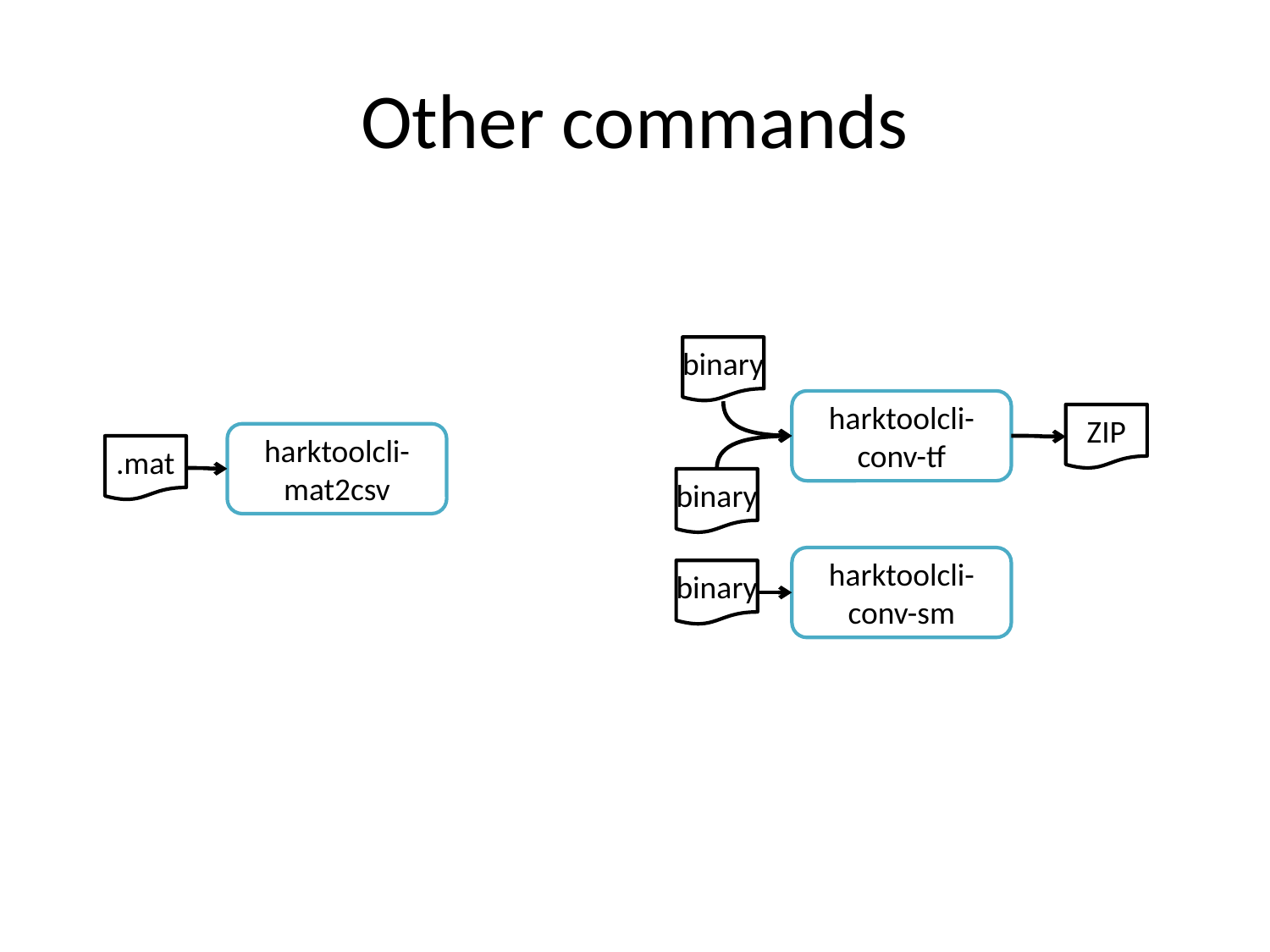

# Other commands
binary
harktoolcli-conv-tf
ZIP
harktoolcli-mat2csv
.mat
binary
harktoolcli-conv-sm
binary